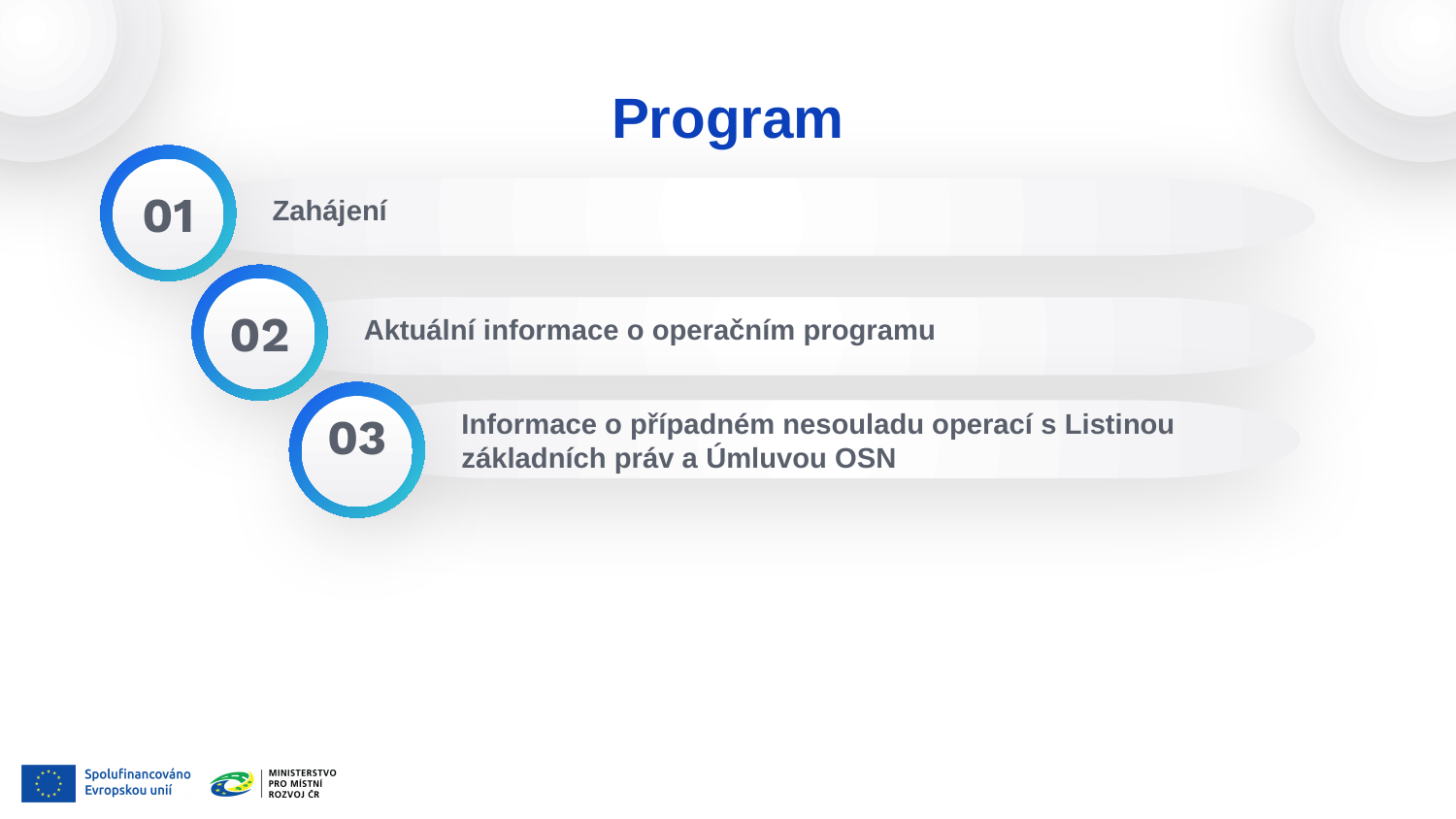

# Program

01

Zahájení

02

Aktuální informace o operačním programu

Informace o případném nesouladu operací s Listinou základních práv a Úmluvou OSN
03